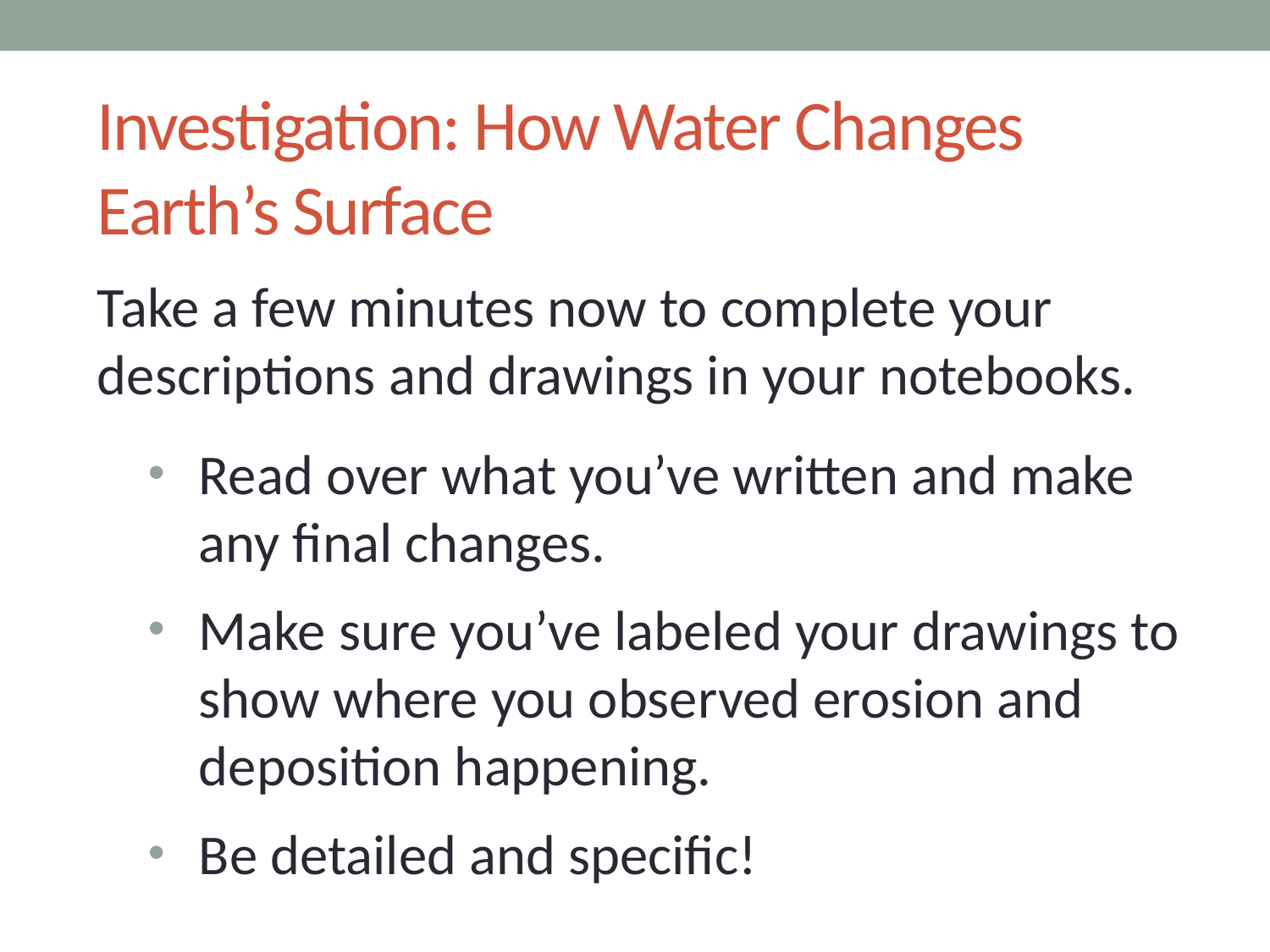

# Investigation: How Water Changes Earth’s Surface
Take a few minutes now to complete your descriptions and drawings in your notebooks.
Read over what you’ve written and make any final changes.
Make sure you’ve labeled your drawings to show where you observed erosion and deposition happening.
Be detailed and specific!